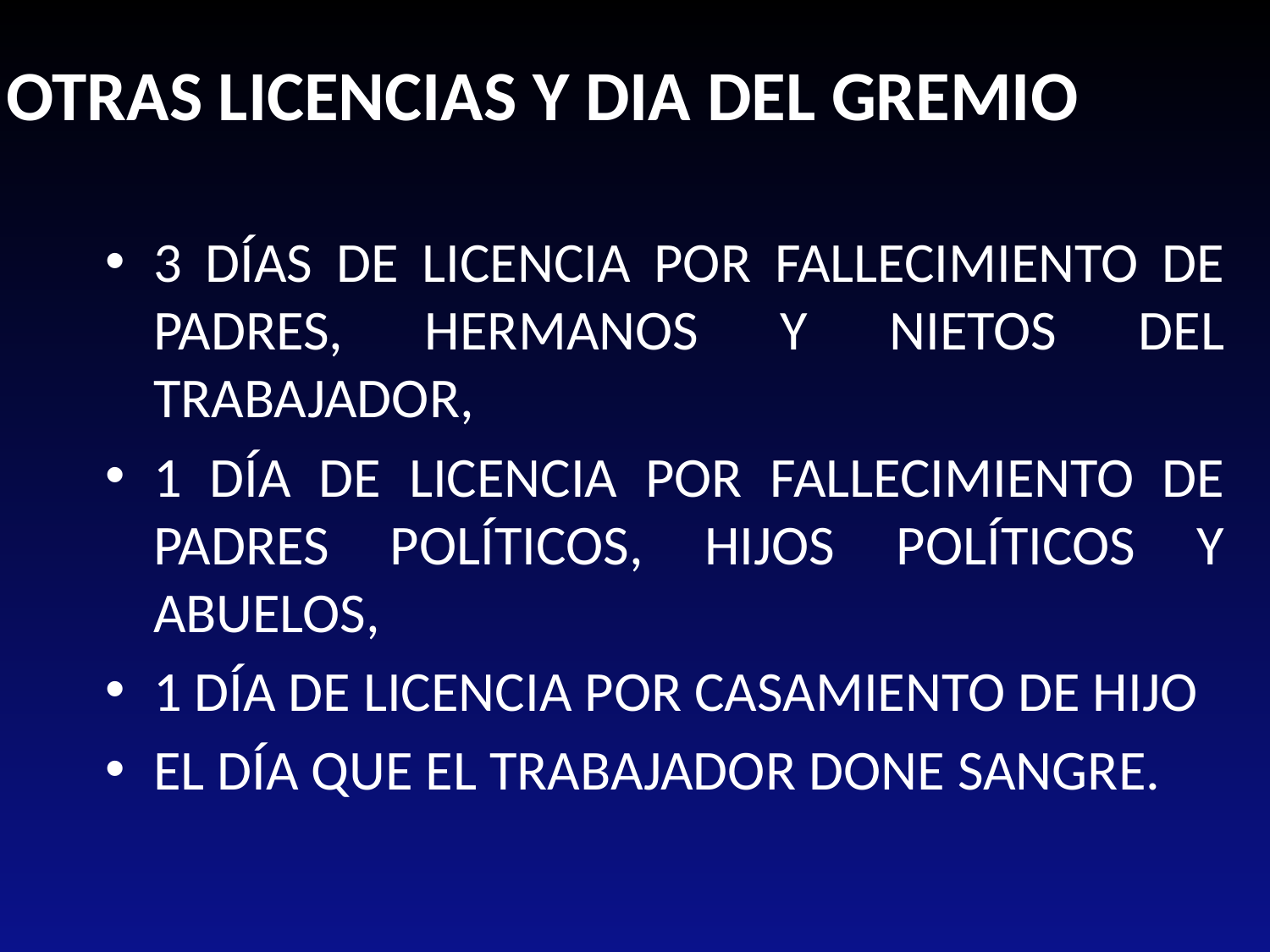

OTRAS LICENCIAS Y DIA DEL GREMIO
3 DÍAS DE LICENCIA POR FALLECIMIENTO DE PADRES, HERMANOS Y NIETOS DEL TRABAJADOR,
1 DÍA DE LICENCIA POR FALLECIMIENTO DE PADRES POLÍTICOS, HIJOS POLÍTICOS Y ABUELOS,
1 DÍA DE LICENCIA POR CASAMIENTO DE HIJO
EL DÍA QUE EL TRABAJADOR DONE SANGRE.